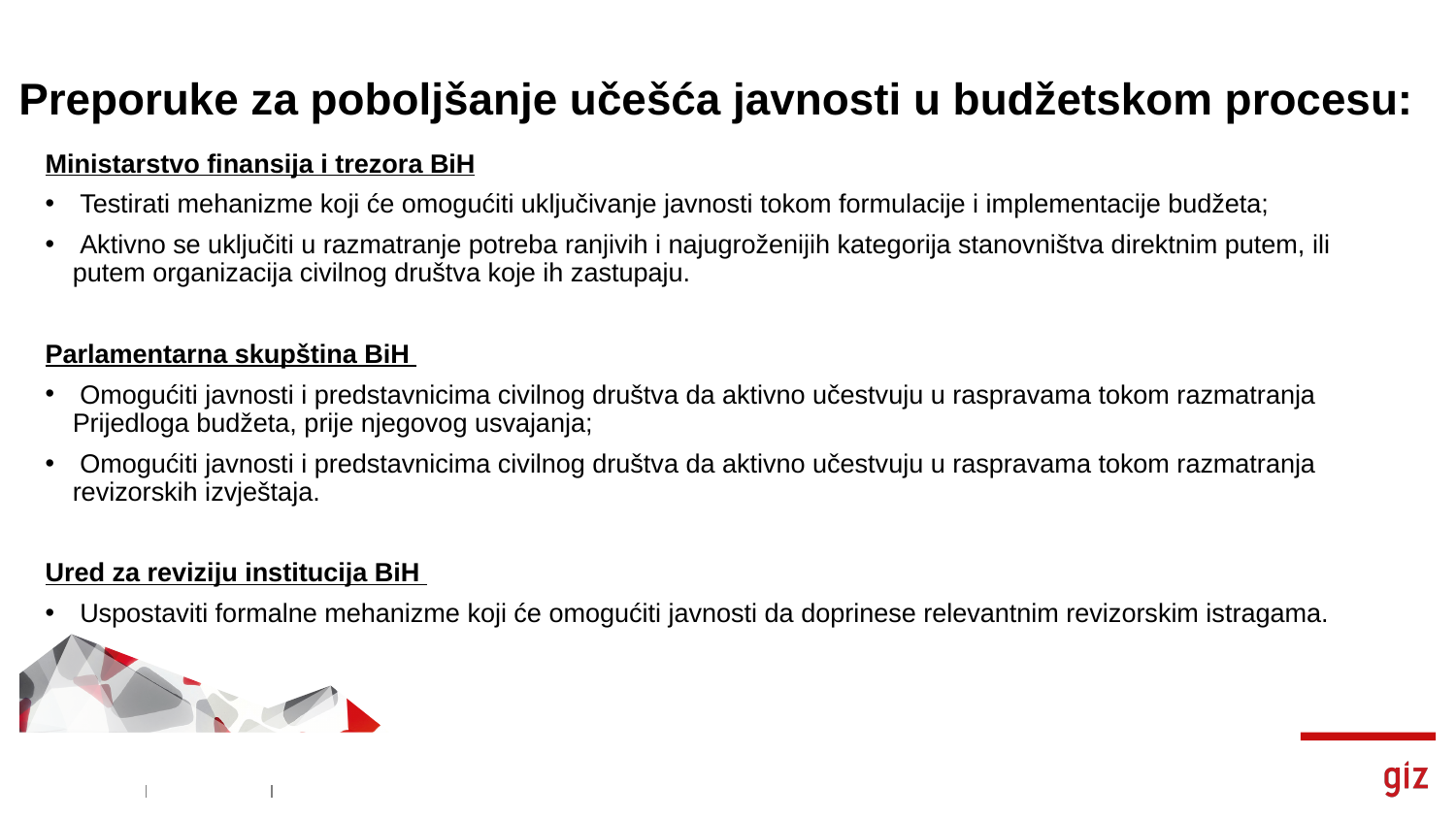

# Preporuke za poboljšanje učešća javnosti u budžetskom procesu:
Ministarstvo finansija i trezora BiH
 Testirati mehanizme koji će omogućiti uključivanje javnosti tokom formulacije i implementacije budžeta;
 Aktivno se uključiti u razmatranje potreba ranjivih i najugroženijih kategorija stanovništva direktnim putem, ili putem organizacija civilnog društva koje ih zastupaju.

Parlamentarna skupština BiH
 Omogućiti javnosti i predstavnicima civilnog društva da aktivno učestvuju u raspravama tokom razmatranja Prijedloga budžeta, prije njegovog usvajanja;
 Omogućiti javnosti i predstavnicima civilnog društva da aktivno učestvuju u raspravama tokom razmatranja revizorskih izvještaja.

Ured za reviziju institucija BiH
 Uspostaviti formalne mehanizme koji će omogućiti javnosti da doprinese relevantnim revizorskim istragama.